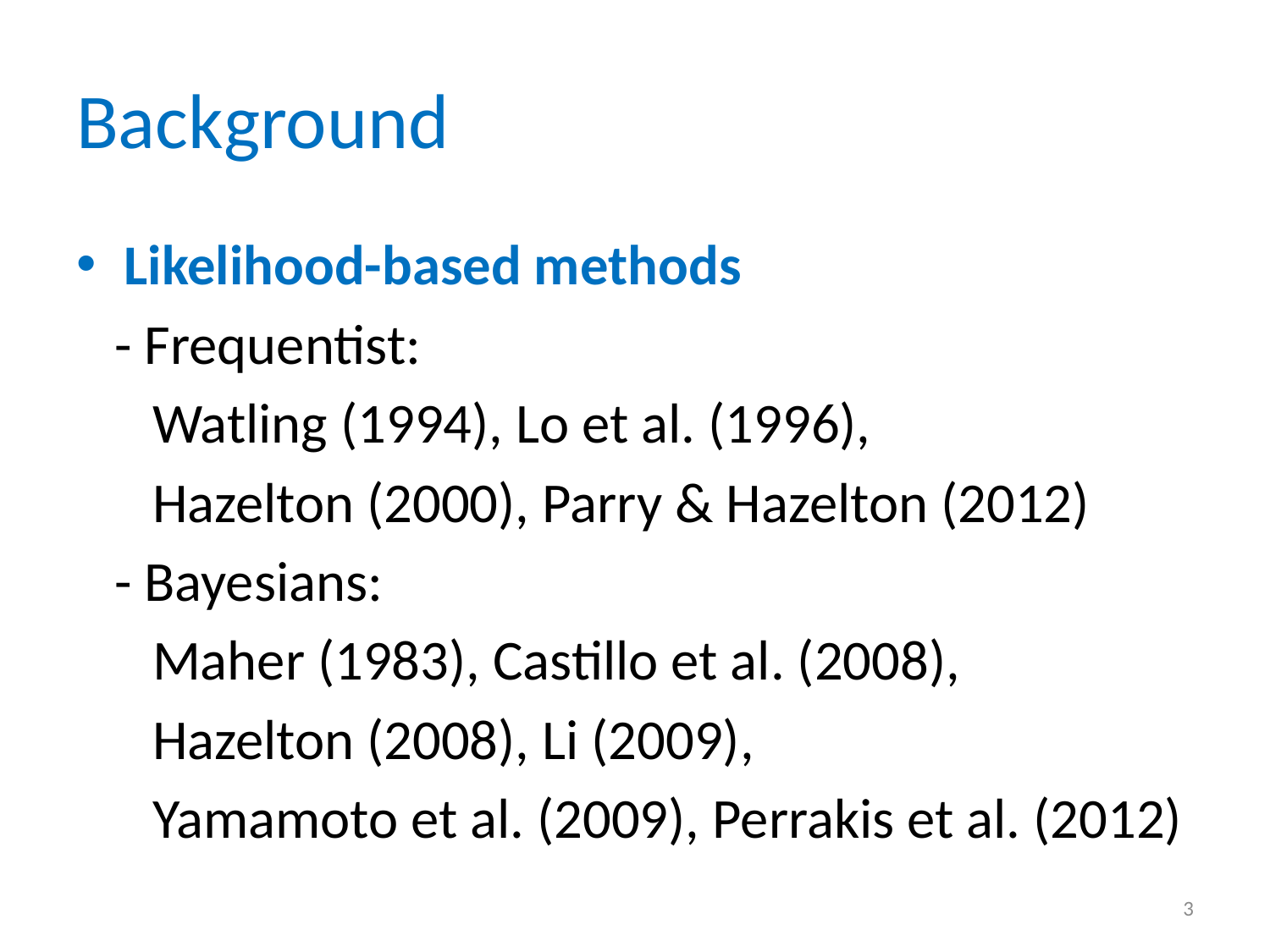

# Background
Likelihood-based methods
   - Frequentist:
      Watling (1994), Lo et al. (1996),
      Hazelton (2000), Parry & Hazelton (2012)
   - Bayesians:
      Maher (1983), Castillo et al. (2008),
      Hazelton (2008), Li (2009),
      Yamamoto et al. (2009), Perrakis et al. (2012)

3